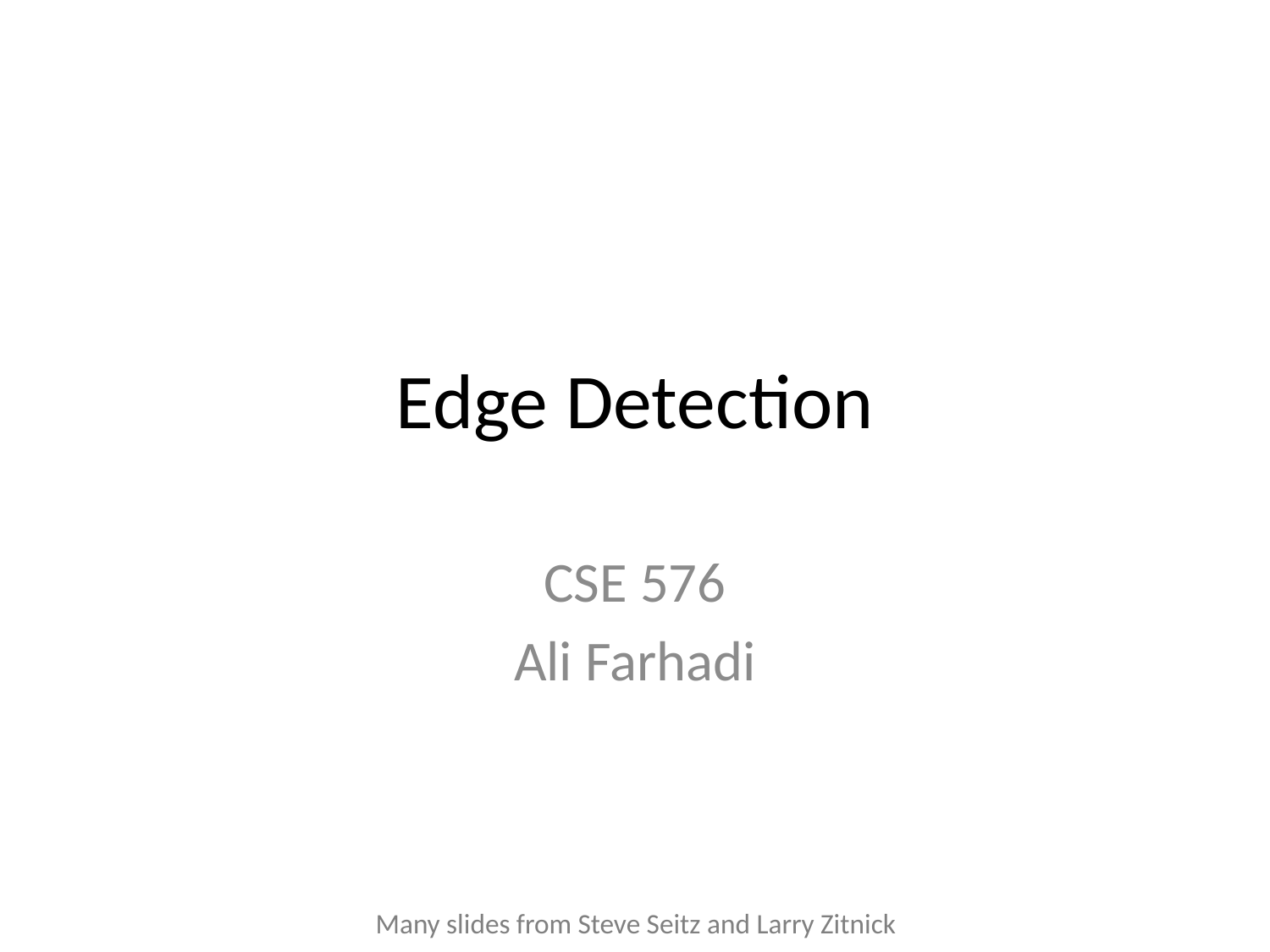

# Edge Detection
CSE 576
Ali Farhadi
Many slides from Steve Seitz and Larry Zitnick